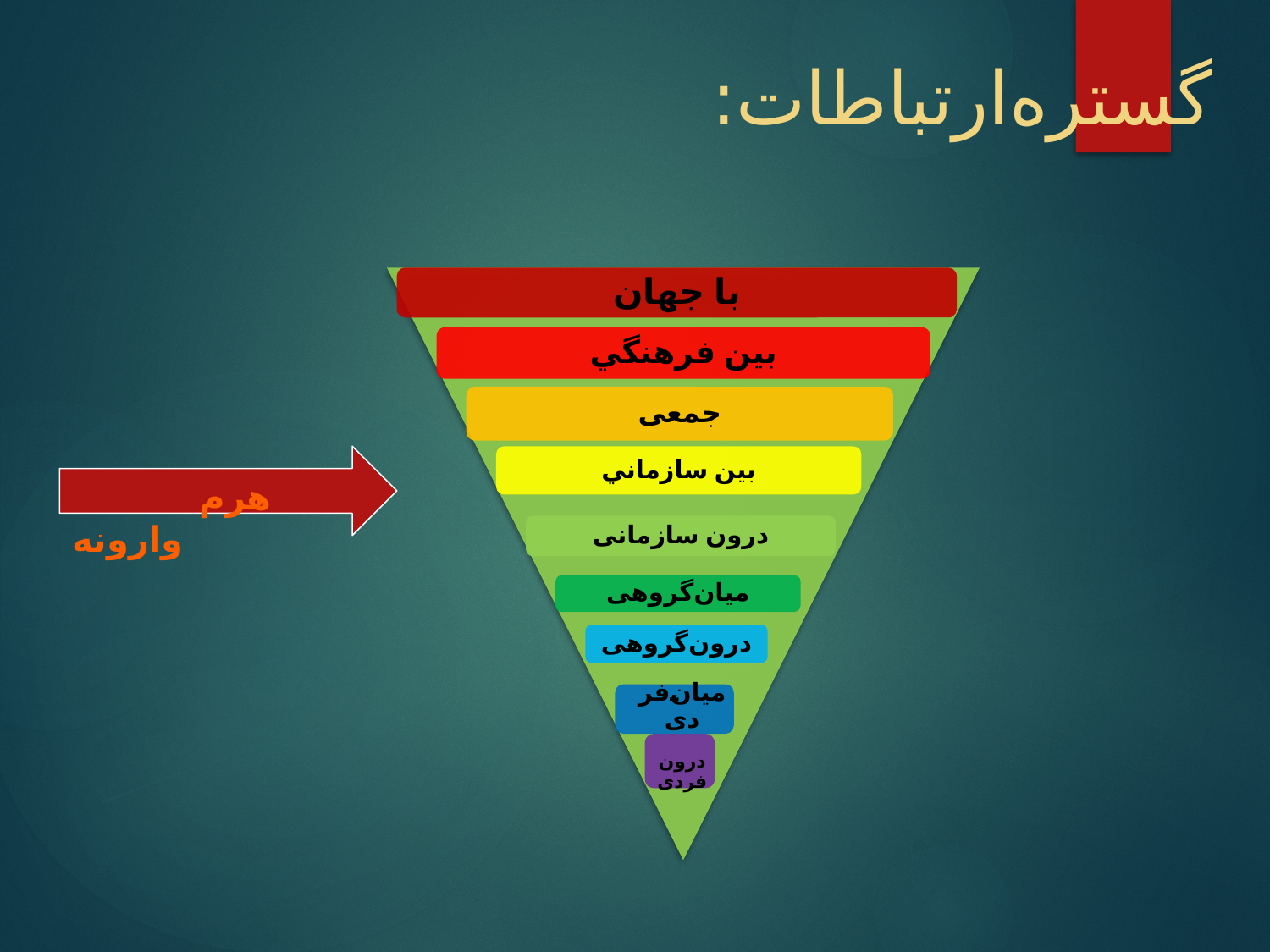

# گستره‌ارتباطات:

با جهان

بين فرهنگي

جمعی
	هرم وارونه

بين سازماني

درون سازمانی

میان‌گروهی

درون‌گروهی

میان‌فردی

درون‌فردی